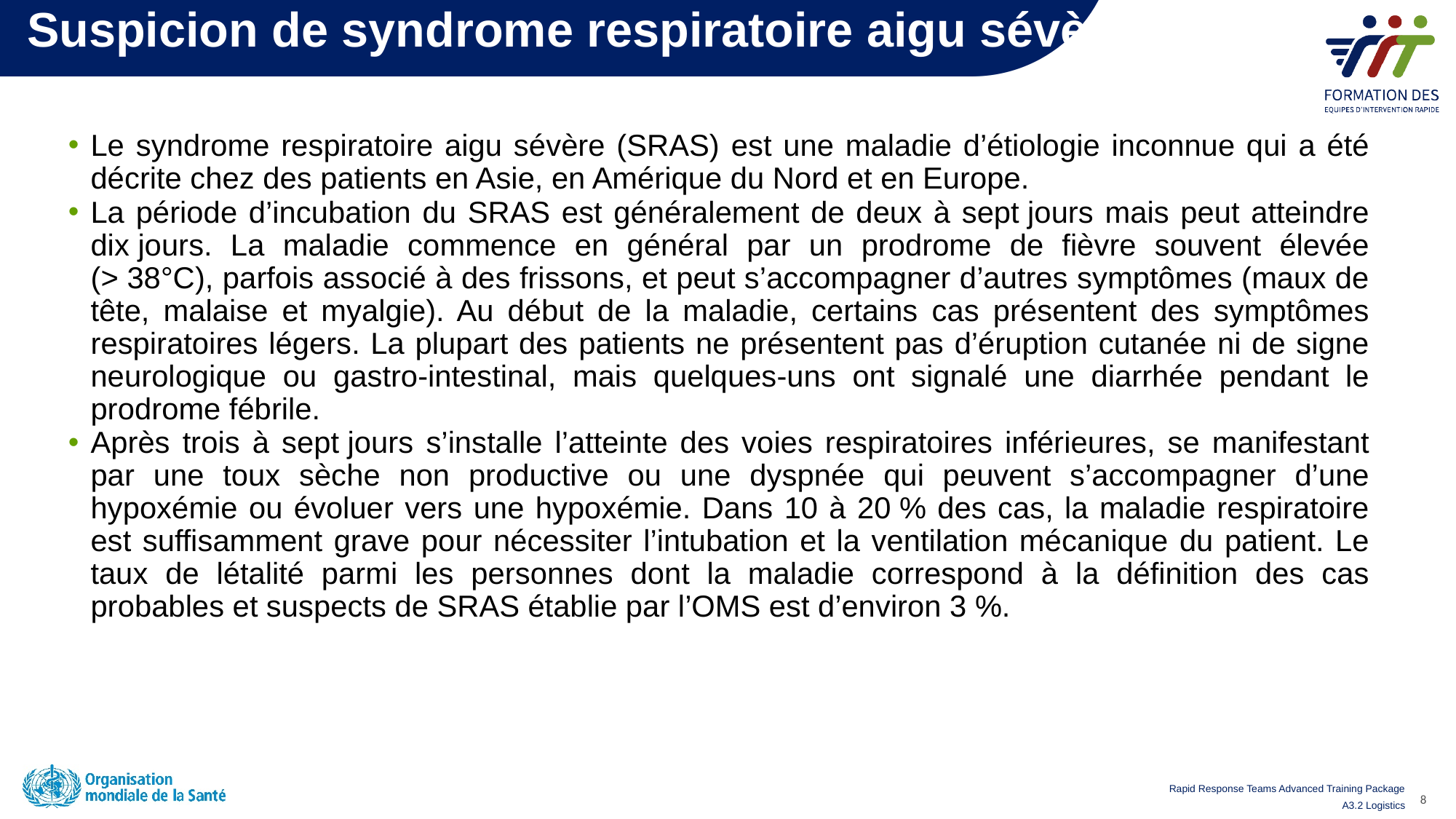

# Suspicion de syndrome respiratoire aigu sévère

Le syndrome respiratoire aigu sévère (SRAS) est une maladie d’étiologie inconnue qui a été décrite chez des patients en Asie, en Amérique du Nord et en Europe.
La période d’incubation du SRAS est généralement de deux à sept jours mais peut atteindre dix jours. La maladie commence en général par un prodrome de fièvre souvent élevée (> 38°C), parfois associé à des frissons, et peut s’accompagner d’autres symptômes (maux de tête, malaise et myalgie). Au début de la maladie, certains cas présentent des symptômes respiratoires légers. La plupart des patients ne présentent pas d’éruption cutanée ni de signe neurologique ou gastro-intestinal, mais quelques-uns ont signalé une diarrhée pendant le prodrome fébrile.
Après trois à sept jours s’installe l’atteinte des voies respiratoires inférieures, se manifestant par une toux sèche non productive ou une dyspnée qui peuvent s’accompagner d’une hypoxémie ou évoluer vers une hypoxémie. Dans 10 à 20 % des cas, la maladie respiratoire est suffisamment grave pour nécessiter l’intubation et la ventilation mécanique du patient. Le taux de létalité parmi les personnes dont la maladie correspond à la définition des cas probables et suspects de SRAS établie par l’OMS est d’environ 3 %.

8